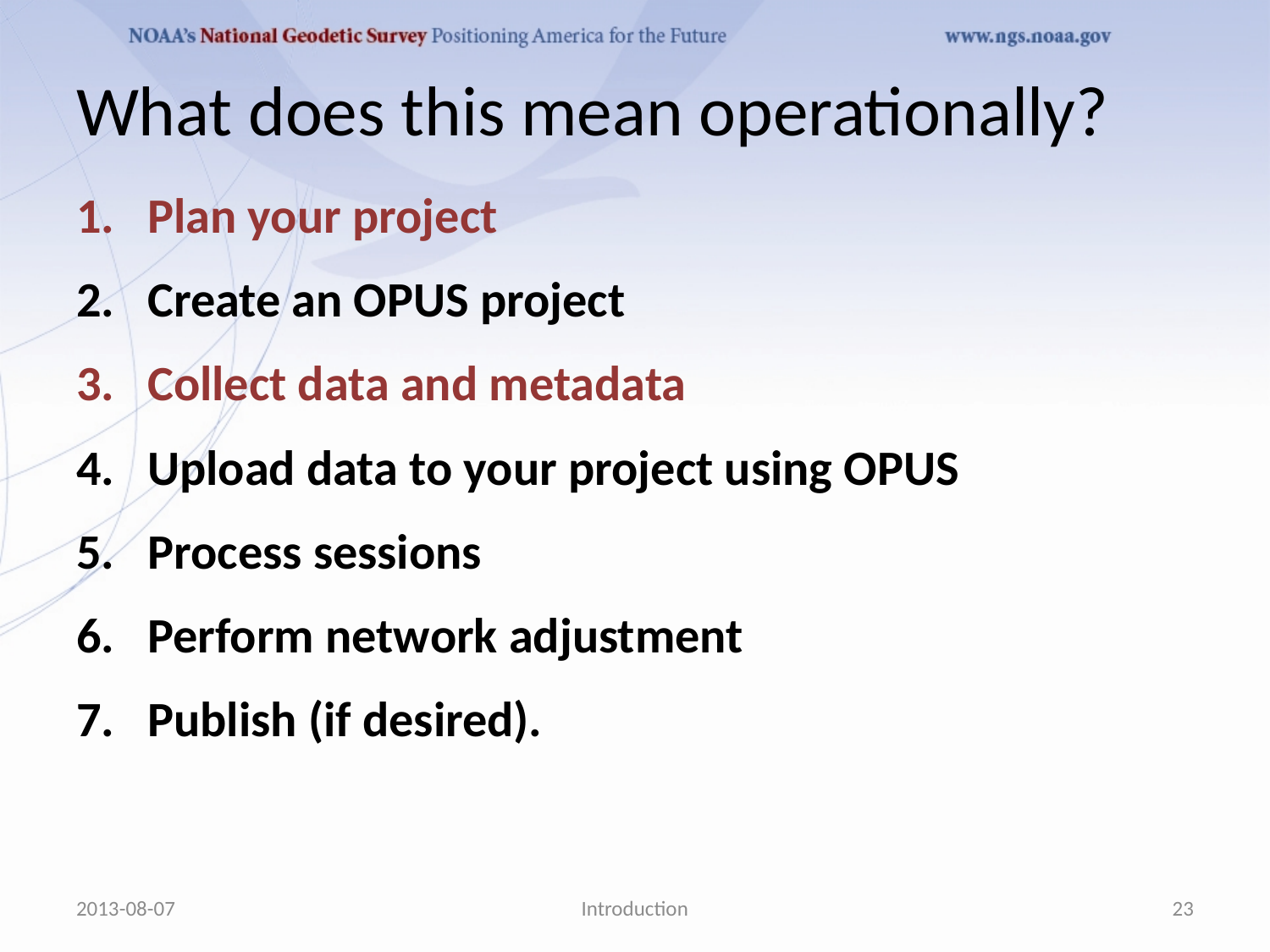

# What does this mean operationally?
Plan your project
Create an OPUS project
Collect data and metadata
Upload data to your project using OPUS
Process sessions
Perform network adjustment
Publish (if desired).
2013-08-07
Introduction
23